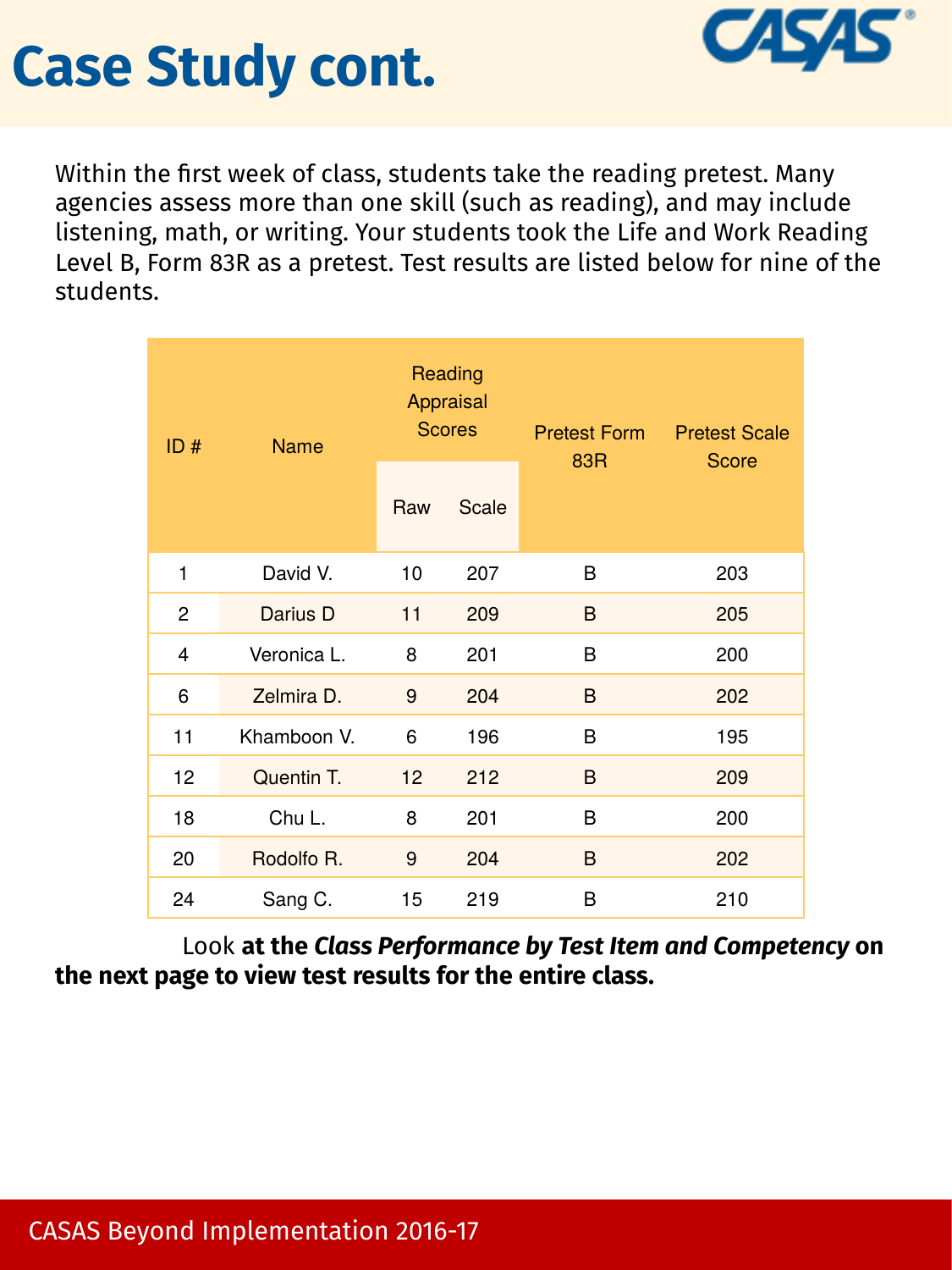

# Case Study cont.

Within the first week of class, students take the reading pretest. Many agencies assess more than one skill (such as reading), and may include listening, math, or writing. Your students took the Life and Work Reading Level B, Form 83R as a pretest. Test results are listed below for nine of the students.

	Look at the Class Performance by Test Item and Competency on the next page to view test results for the entire class.
| ID # | Name | Reading Appraisal Scores |  | Pretest Form 83R | Pretest Scale Score |
| --- | --- | --- | --- | --- | --- |
|  |  | Raw | Scale |  |  |
| 1 | David V. | 10 | 207 | B | 203 |
| 2 | Darius D | 11 | 209 | B | 205 |
| 4 | Veronica L. | 8 | 201 | B | 200 |
| 6 | Zelmira D. | 9 | 204 | B | 202 |
| 11 | Khamboon V. | 6 | 196 | B | 195 |
| 12 | Quentin T. | 12 | 212 | B | 209 |
| 18 | Chu L. | 8 | 201 | B | 200 |
| 20 | Rodolfo R. | 9 | 204 | B | 202 |
| 24 | Sang C. | 15 | 219 | B | 210 |
CASAS Beyond Implementation 2016-17